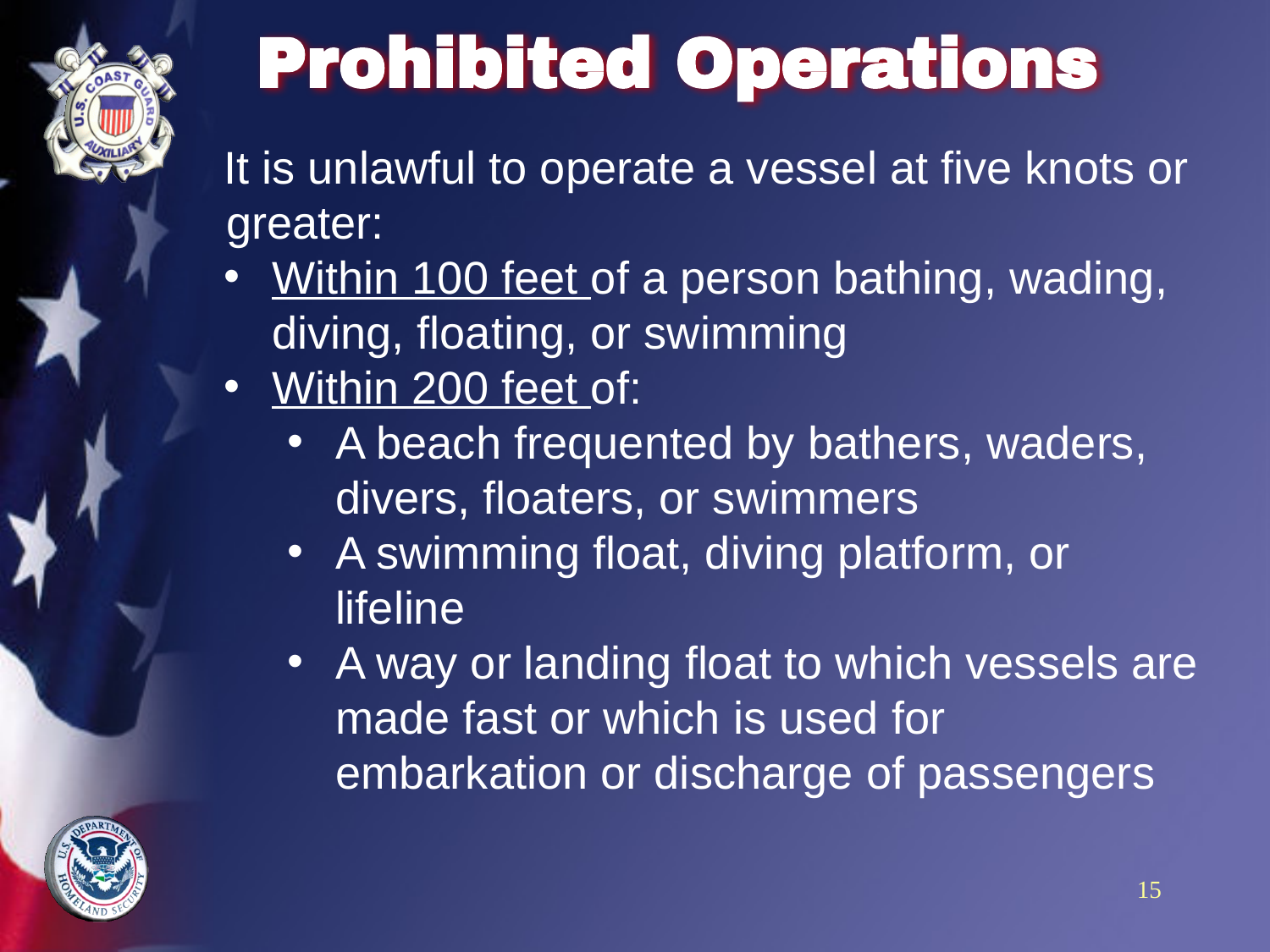

# Prohibited Operations
It is unlawful to operate a vessel at five knots or greater:
Within 100 feet of a person bathing, wading, diving, floating, or swimming
Within 200 feet of:
A beach frequented by bathers, waders, divers, floaters, or swimmers
A swimming float, diving platform, or lifeline
A way or landing float to which vessels are made fast or which is used for embarkation or discharge of passengers
15